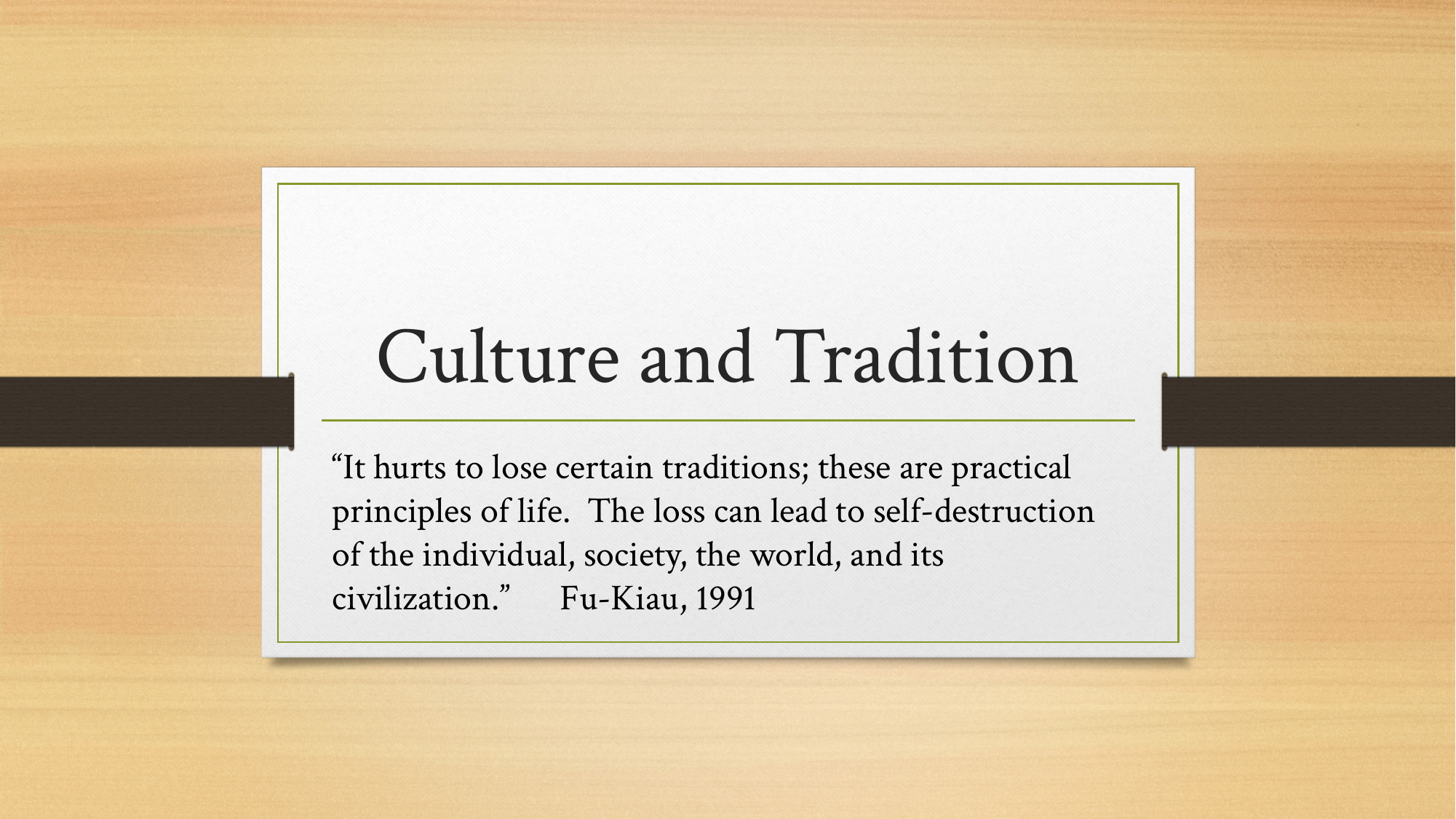

# Culture and Tradition
“It hurts to lose certain traditions; these are practical principles of life.  The loss can lead to self-destruction of the individual, society, the world, and its civilization.”      Fu-Kiau, 1991